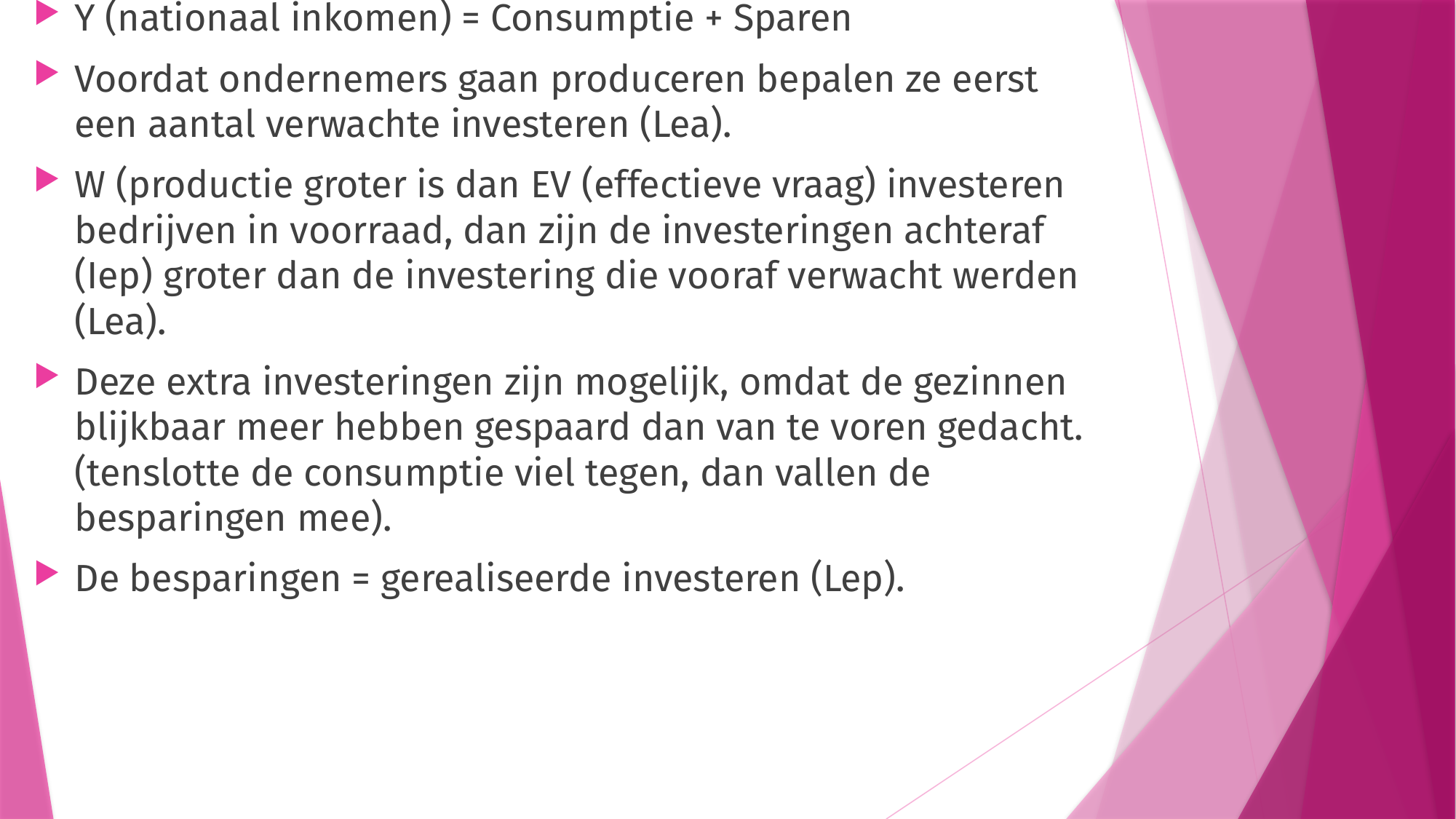

Y (nationaal inkomen) = Consumptie + Sparen
Voordat ondernemers gaan produceren bepalen ze eerst een aantal verwachte investeren (Lea).
W (productie groter is dan EV (effectieve vraag) investeren bedrijven in voorraad, dan zijn de investeringen achteraf (Iep) groter dan de investering die vooraf verwacht werden (Lea).
Deze extra investeringen zijn mogelijk, omdat de gezinnen blijkbaar meer hebben gespaard dan van te voren gedacht. (tenslotte de consumptie viel tegen, dan vallen de besparingen mee).
De besparingen = gerealiseerde investeren (Lep).